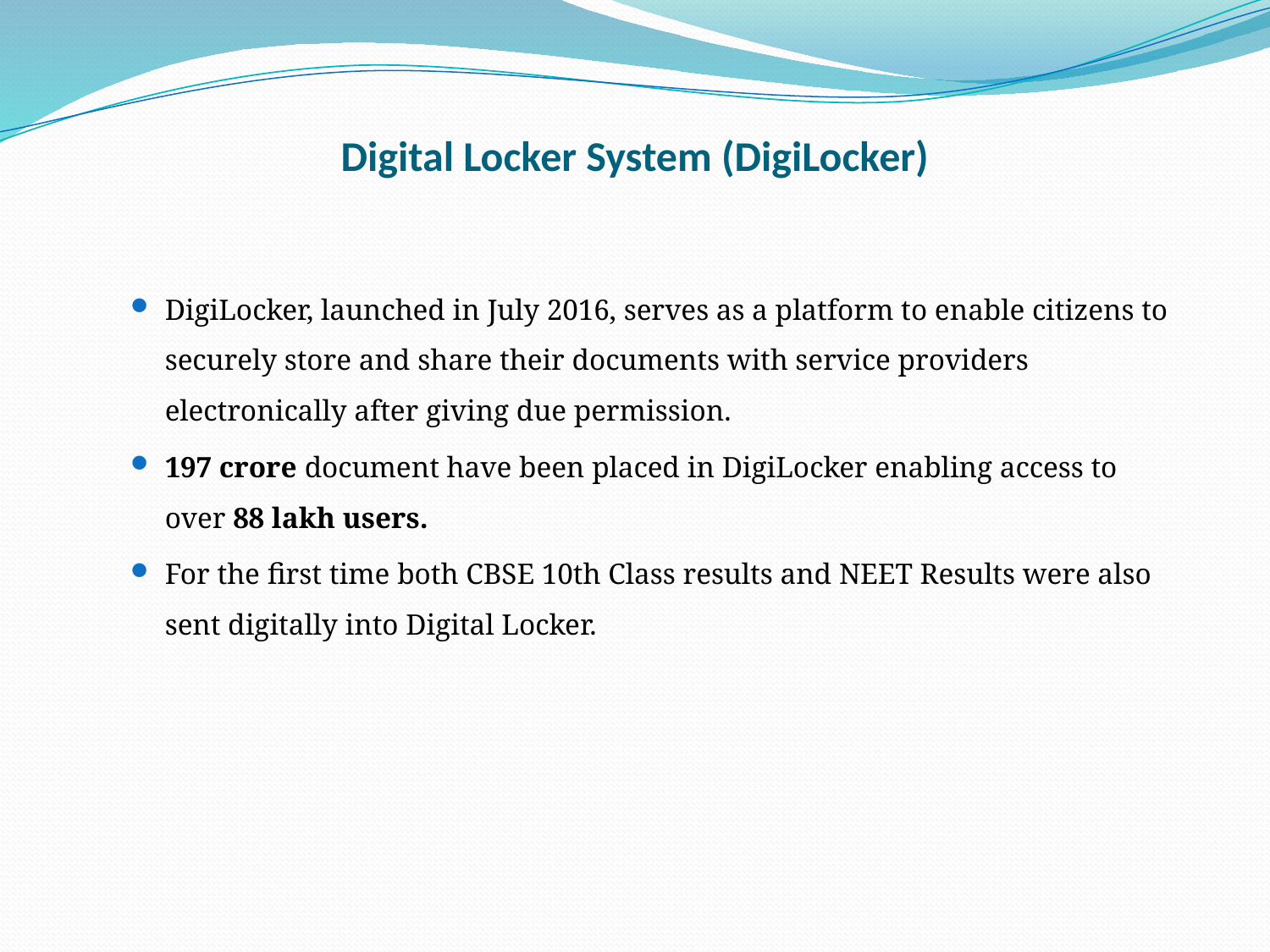

# Digital Locker System (DigiLocker)
DigiLocker, launched in July 2016, serves as a platform to enable citizens to securely store and share their documents with service providers electronically after giving due permission.
197 crore document have been placed in DigiLocker enabling access to over 88 lakh users.
For the first time both CBSE 10th Class results and NEET Results were also sent digitally into Digital Locker.